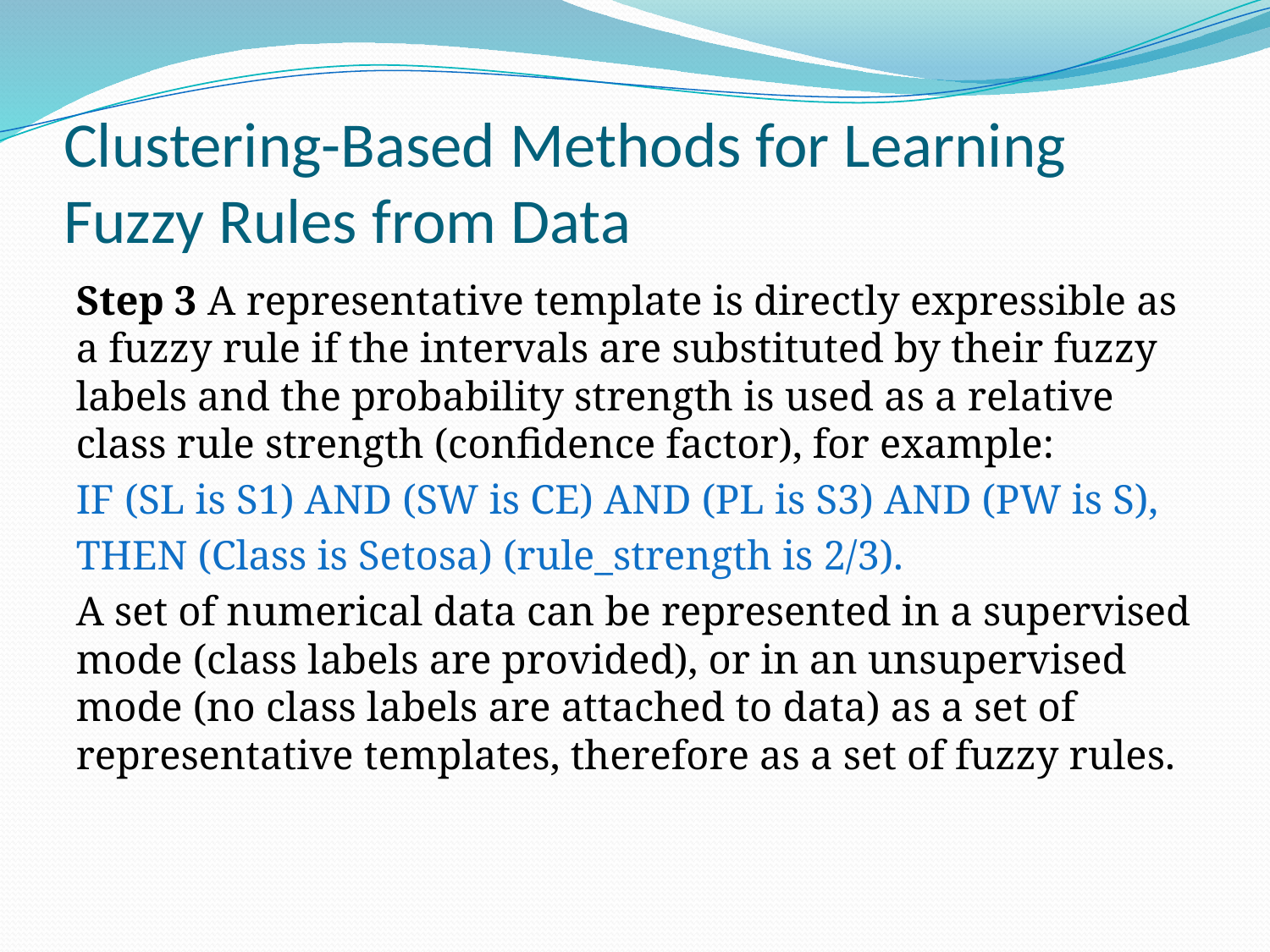

# Clustering-Based Methods for Learning Fuzzy Rules from Data
Step 3 A representative template is directly expressible as a fuzzy rule if the intervals are substituted by their fuzzy labels and the probability strength is used as a relative class rule strength (confidence factor), for example:
IF (SL is S1) AND (SW is CE) AND (PL is S3) AND (PW is S),
THEN (Class is Setosa) (rule_strength is 2/3).
A set of numerical data can be represented in a supervised mode (class labels are provided), or in an unsupervised mode (no class labels are attached to data) as a set of representative templates, therefore as a set of fuzzy rules.